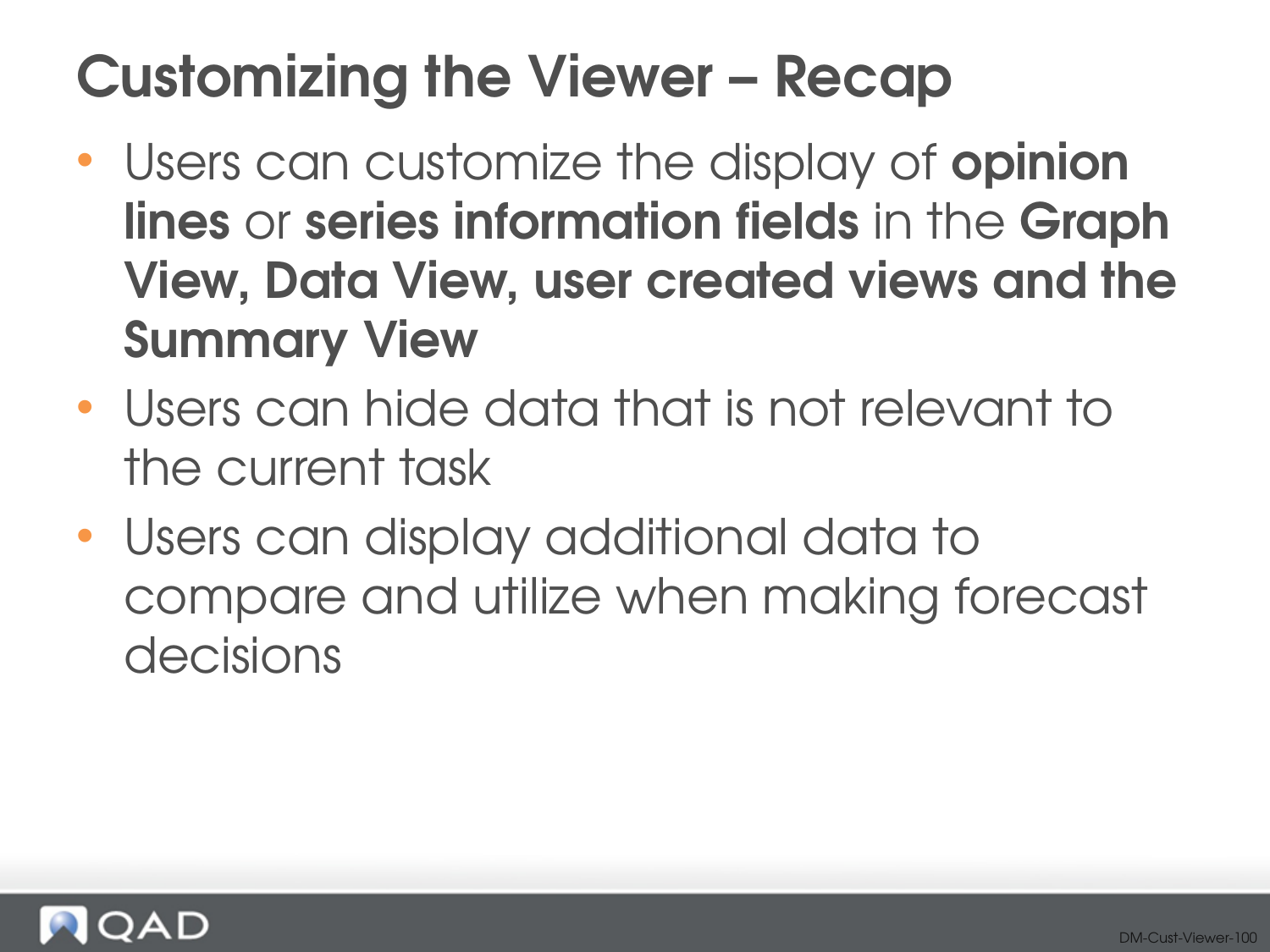

# Customizing the Viewer – Recap
Users can customize the display of opinion lines or series information fields in the Graph View, Data View, user created views and the Summary View
Users can hide data that is not relevant to the current task
Users can display additional data to compare and utilize when making forecast decisions

DM-Cust-Viewer-100